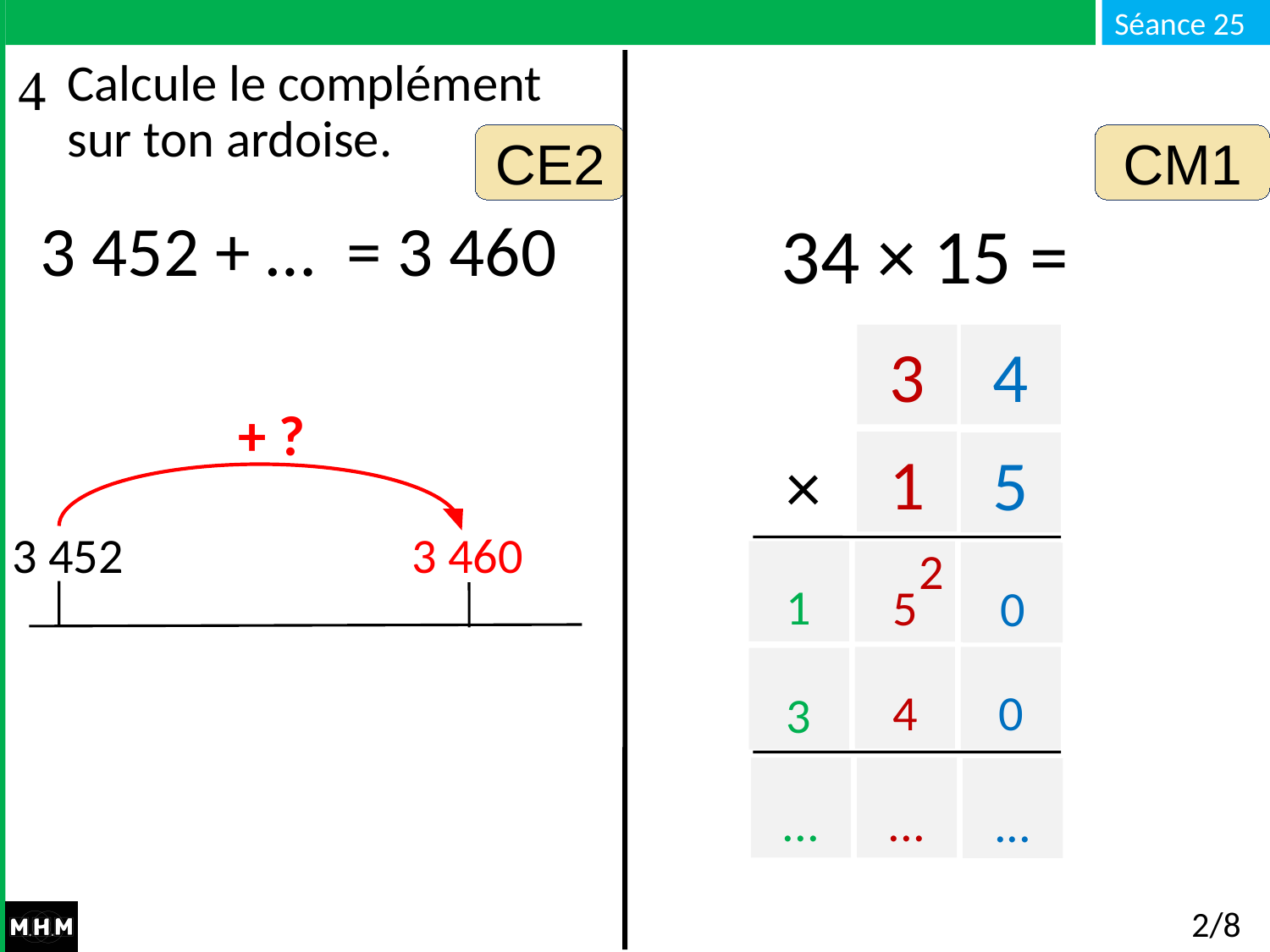

Calcule le complément
sur ton ardoise.

CE2
CM1
3 452 + …  = 3 460
 34 × 15 =
3
4
+ ?

3 452
3 460
×
1
5
2
...
1
...
5
…
0
4
0
...
...
3
...
...
...
...
# 2/8